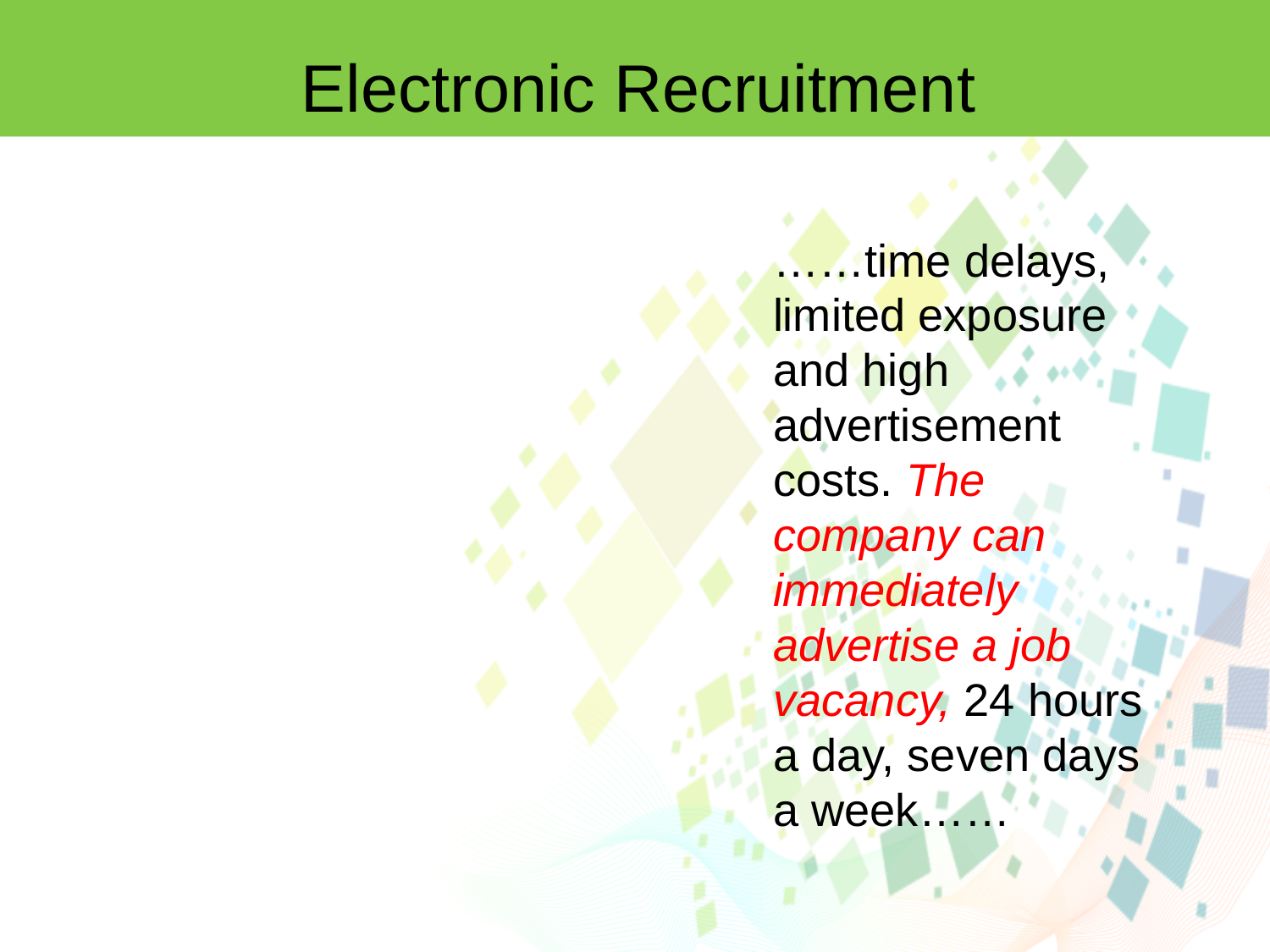

Electronic Recruitment
……time delays, limited exposure and high advertisement costs. The company can immediately advertise a job vacancy, 24 hours a day, seven days a week……